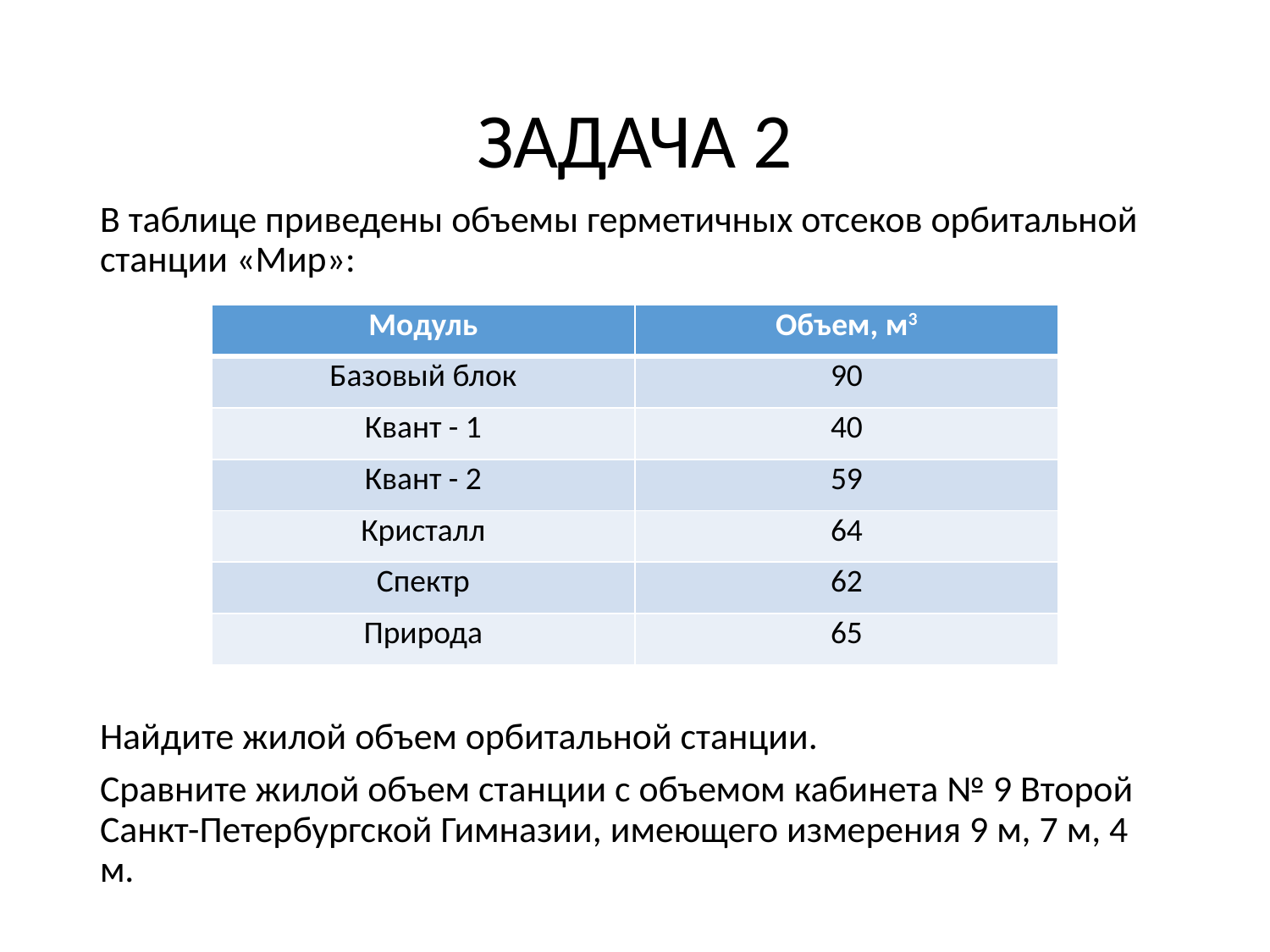

# ЗАДАЧА 2
В таблице приведены объемы герметичных отсеков орбитальной станции «Мир»:

Найдите жилой объем орбитальной станции.
Сравните жилой объем станции с объемом кабинета № 9 Второй Санкт-Петербургской Гимназии, имеющего измерения 9 м, 7 м, 4 м.
| Модуль | Объем, м3 |
| --- | --- |
| Базовый блок | 90 |
| Квант - 1 | 40 |
| Квант - 2 | 59 |
| Кристалл | 64 |
| Спектр | 62 |
| Природа | 65 |